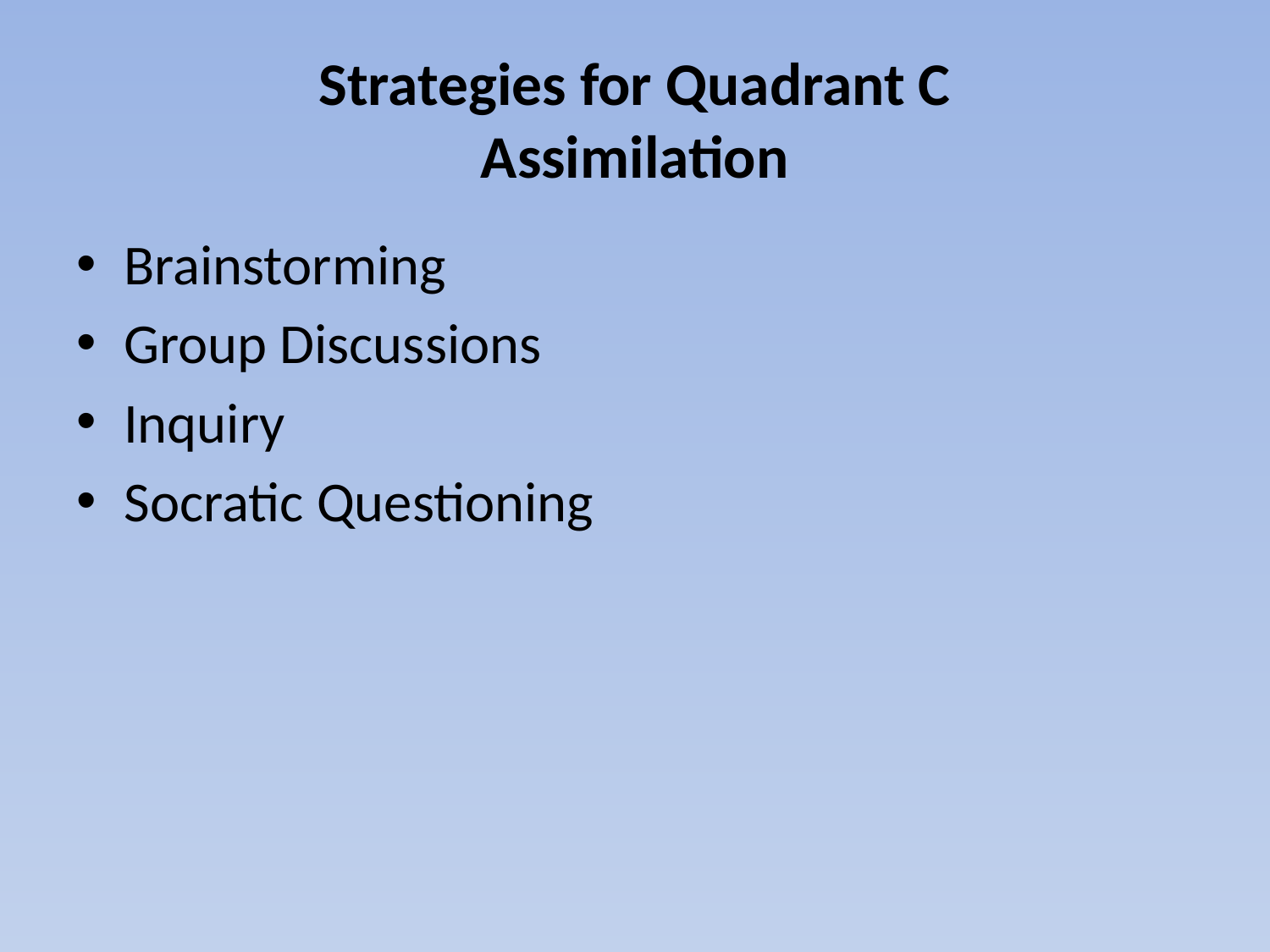

# Strategies for Quadrant C Assimilation
Brainstorming
Group Discussions
Inquiry
Socratic Questioning